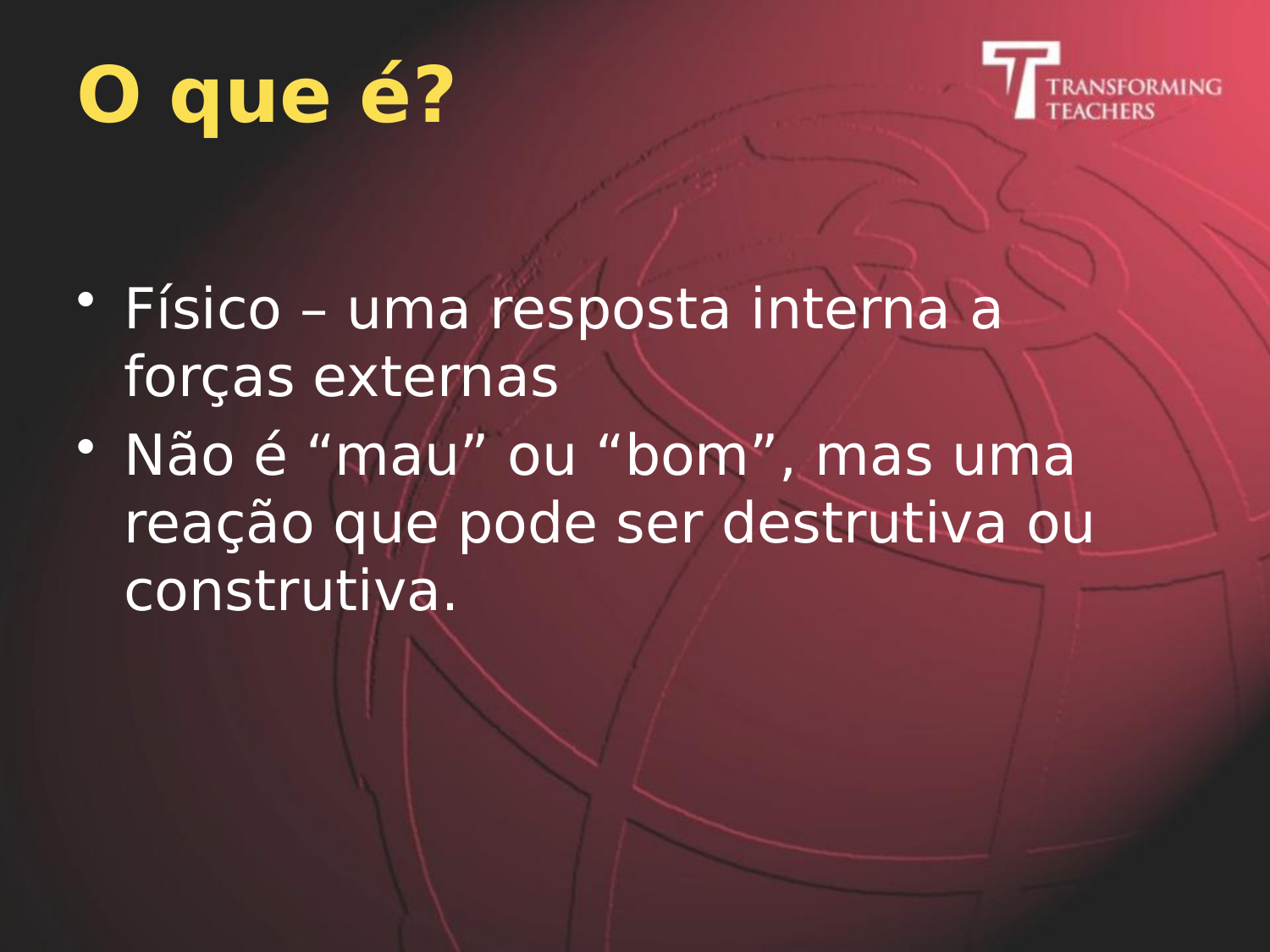

# O que é?
Físico – uma resposta interna a forças externas
Não é “mau” ou “bom”, mas uma reação que pode ser destrutiva ou construtiva.